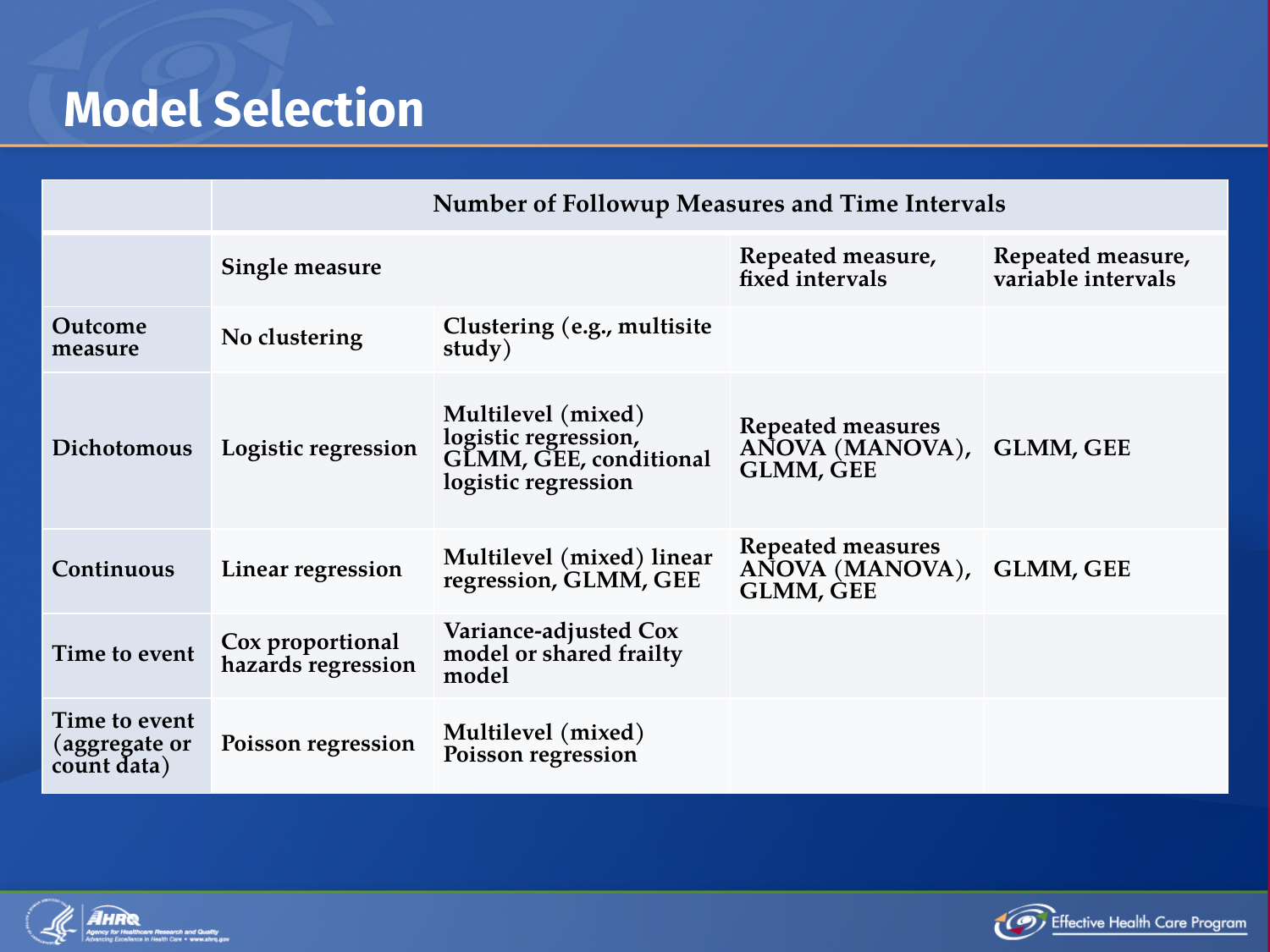

# Model Selection
|  | Number of Followup Measures and Time Intervals |  |  |  |
| --- | --- | --- | --- | --- |
|  | Single measure |  | Repeated measure, fixed intervals | Repeated measure, variable intervals |
| Outcome measure | No clustering | Clustering (e.g., multisite study) |  |  |
| Dichotomous | Logistic regression | Multilevel (mixed) logistic regression, GLMM, GEE, conditional logistic regression | Repeated measures ANOVA (MANOVA), GLMM, GEE | GLMM, GEE |
| Continuous | Linear regression | Multilevel (mixed) linear regression, GLMM, GEE | Repeated measures ANOVA (MANOVA), GLMM, GEE | GLMM, GEE |
| Time to event | Cox proportional hazards regression | Variance-adjusted Cox model or shared frailty model |  |  |
| Time to event (aggregate or count data) | Poisson regression | Multilevel (mixed) Poisson regression |  |  |